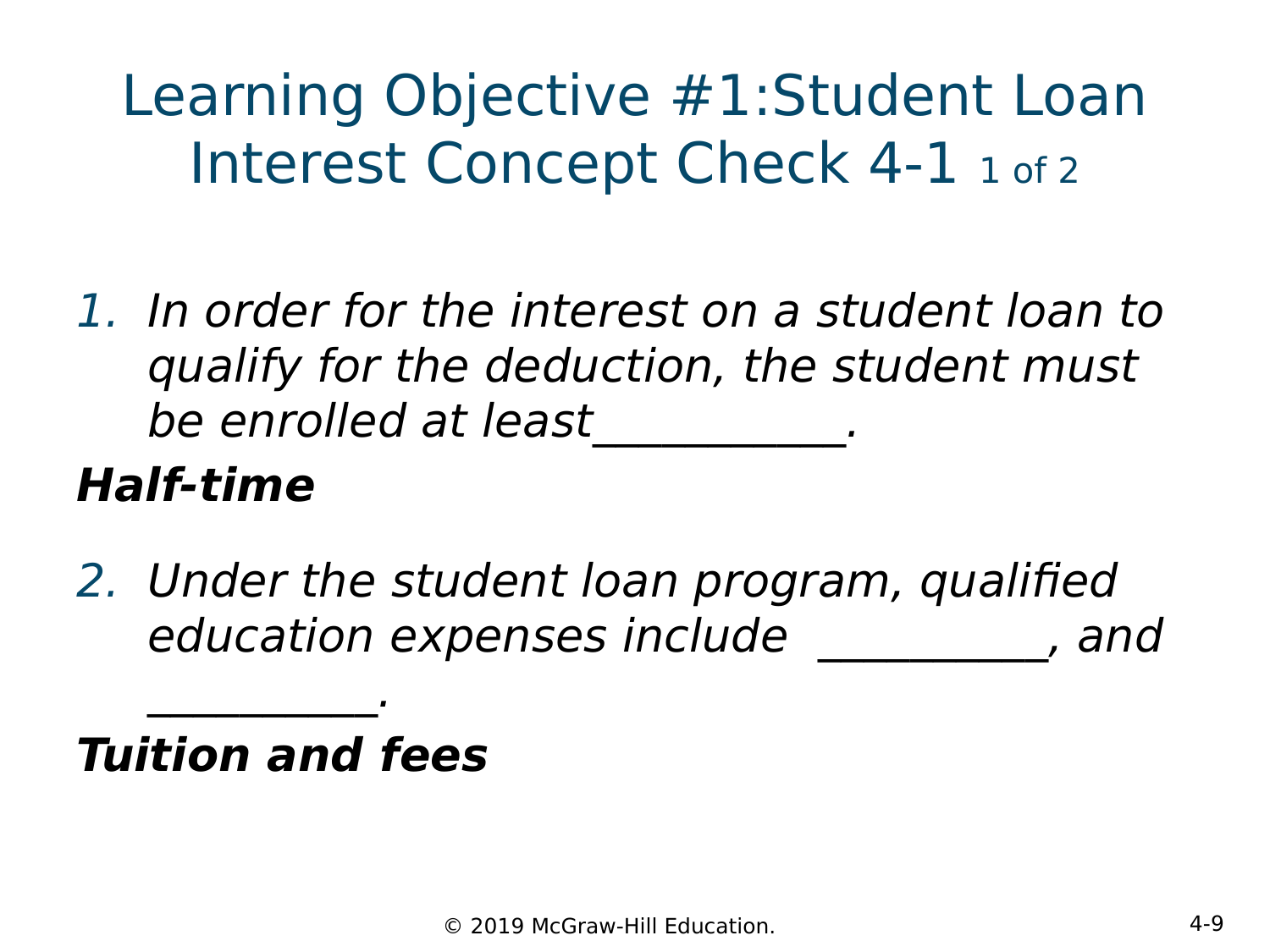

# Learning Objective #1:Student Loan Interest Concept Check 4-1 1 of 2
In order for the interest on a student loan to qualify for the deduction, the student must be enrolled at least___________.
Half-time
Under the student loan program, qualified education expenses include  __________, and __________.
Tuition and fees